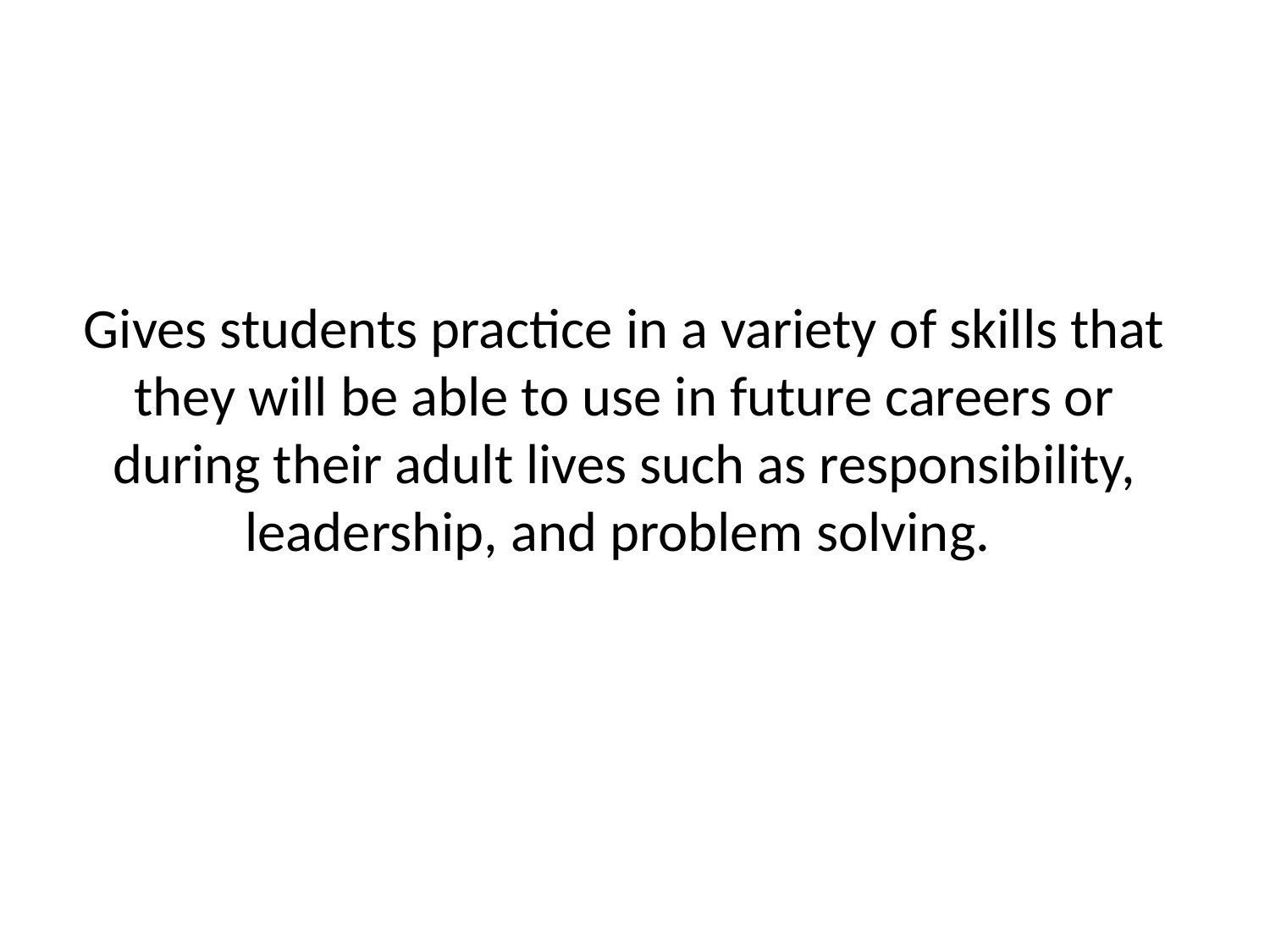

Gives students practice in a variety of skills that they will be able to use in future careers or during their adult lives such as responsibility, leadership, and problem solving.